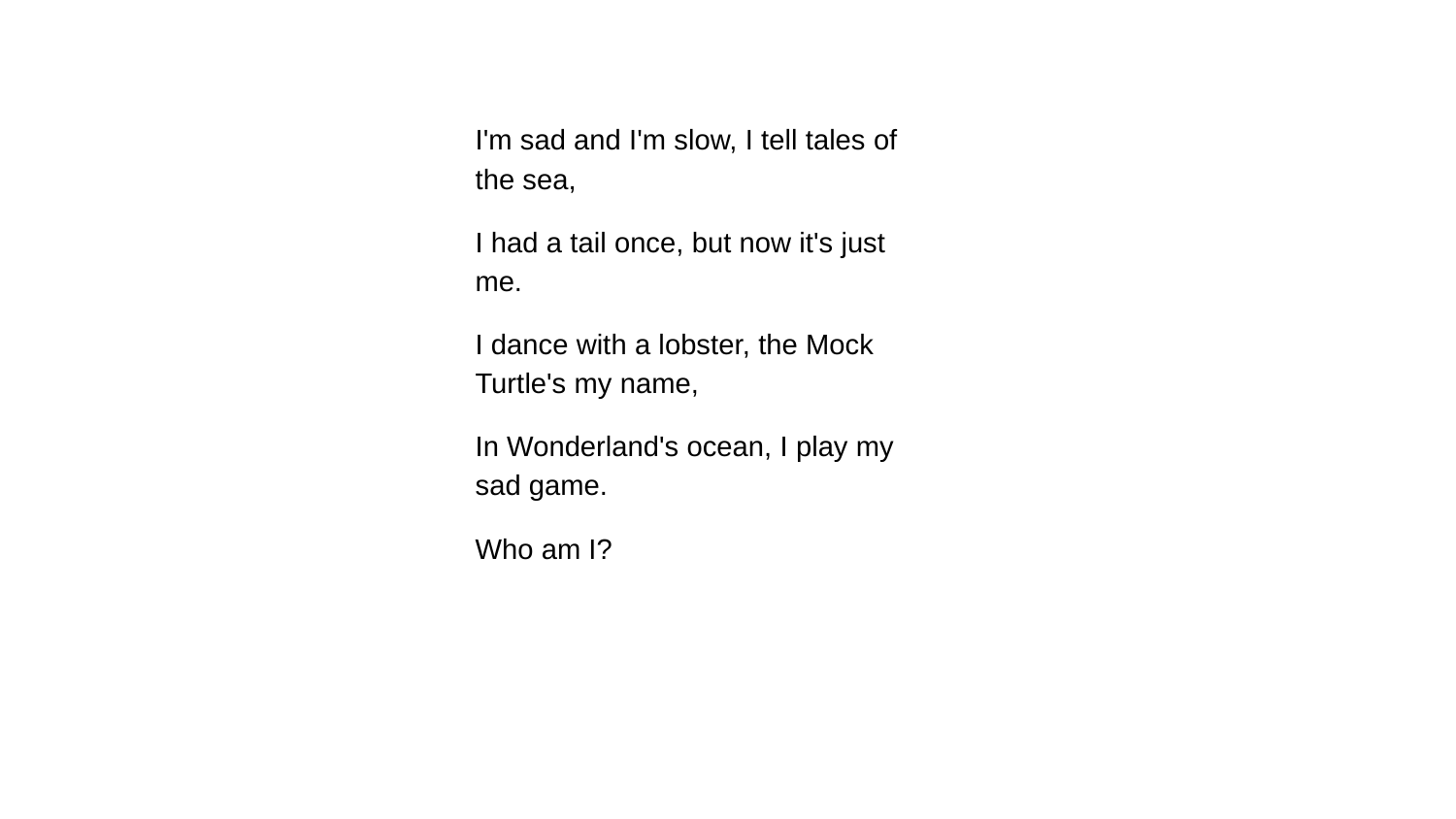

I'm sad and I'm slow, I tell tales of the sea,
I had a tail once, but now it's just me.
I dance with a lobster, the Mock Turtle's my name,
In Wonderland's ocean, I play my sad game.
Who am I?